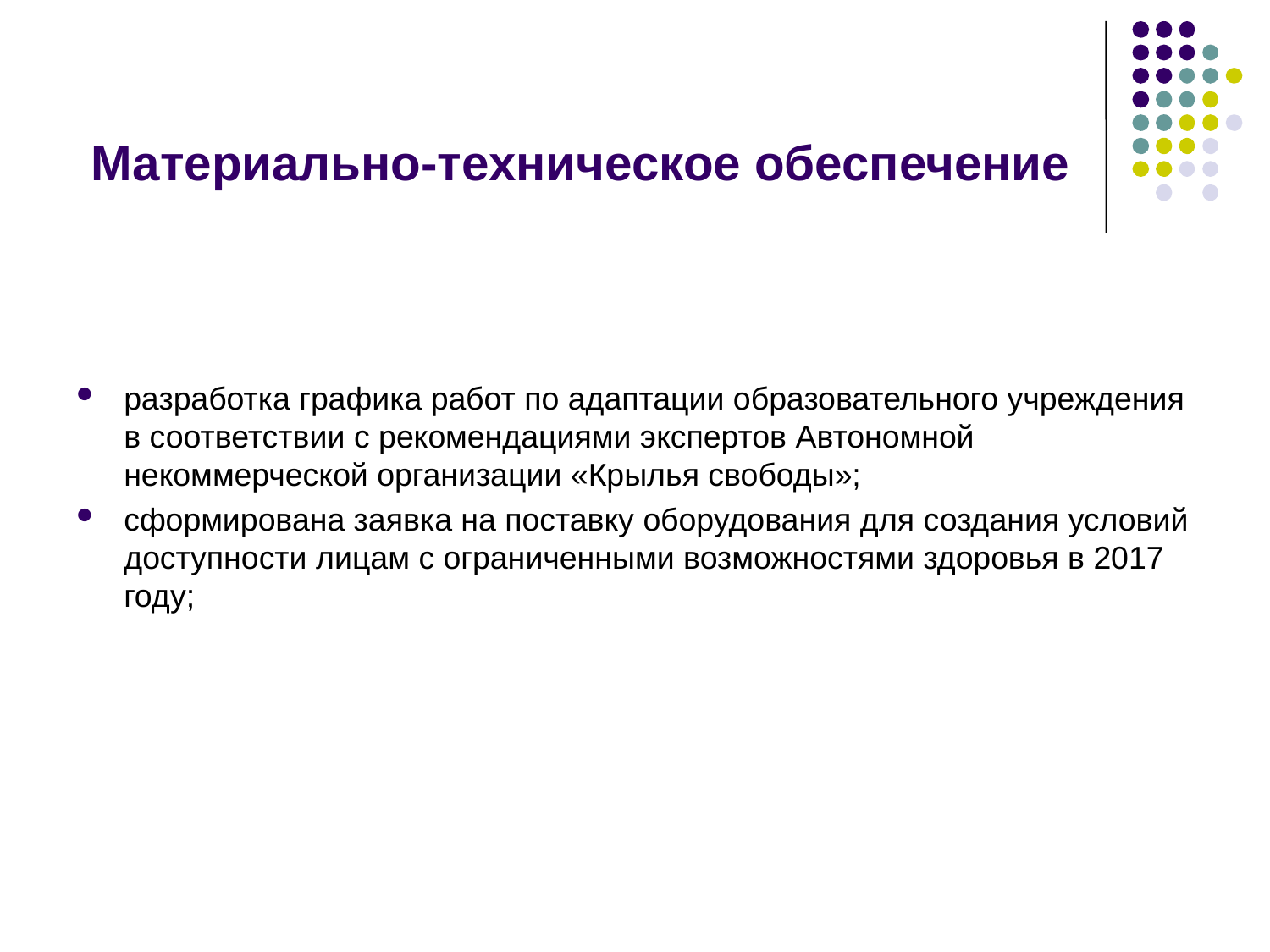

# Материально-техническое обеспечение

разработка графика работ по адаптации образовательного учреждения в соответствии с рекомендациями экспертов Автономной некоммерческой организации «Крылья свободы»;
сформирована заявка на поставку оборудования для создания условий доступности лицам с ограниченными возможностями здоровья в 2017 году;